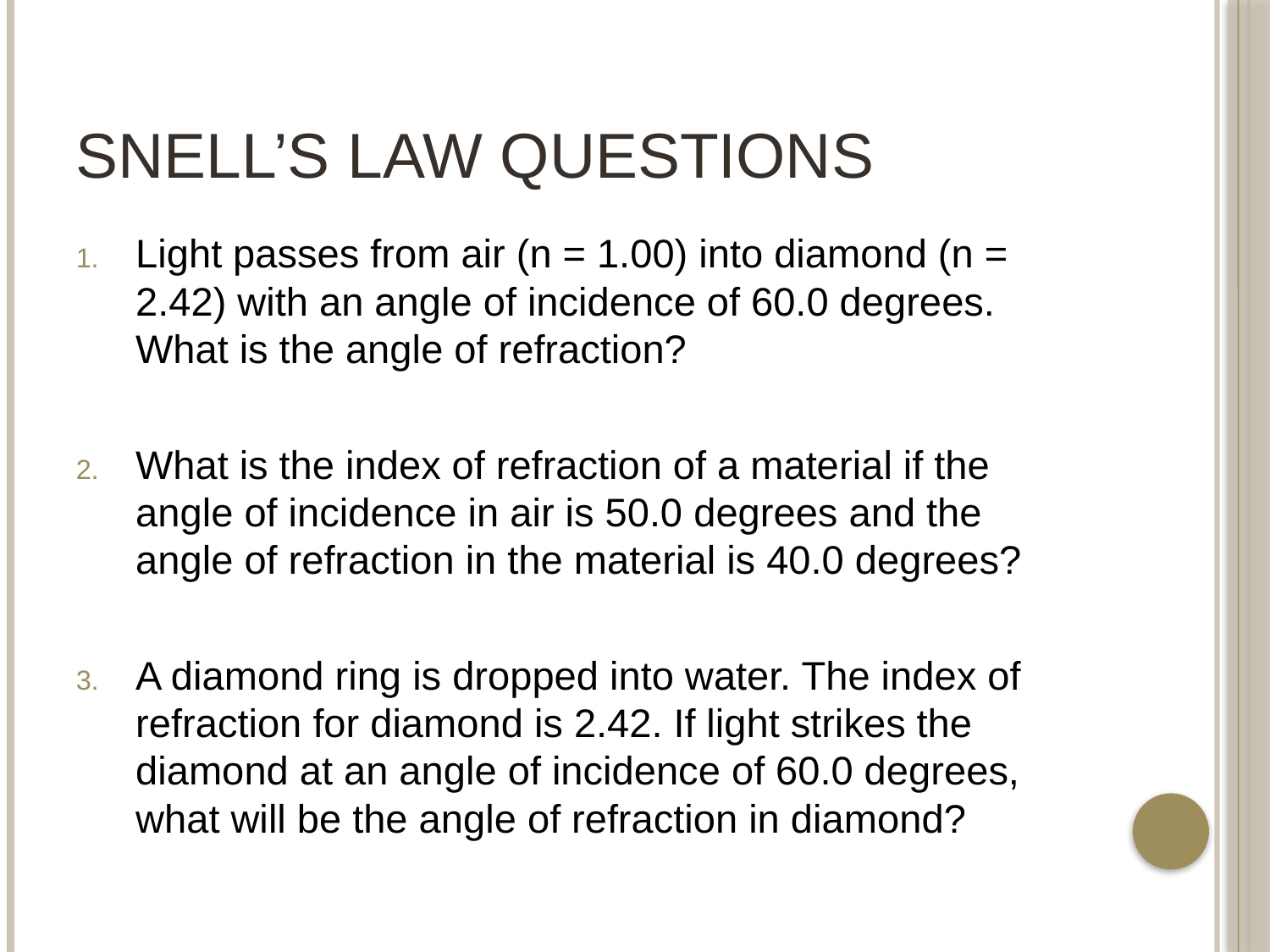

# Snell’s Law Questions
Light passes from air (n = 1.00) into diamond (n = 2.42) with an angle of incidence of 60.0 degrees. What is the angle of refraction?

What is the index of refraction of a material if the angle of incidence in air is 50.0 degrees and the angle of refraction in the material is 40.0 degrees?

A diamond ring is dropped into water. The index of refraction for diamond is 2.42. If light strikes the diamond at an angle of incidence of 60.0 degrees, what will be the angle of refraction in diamond?